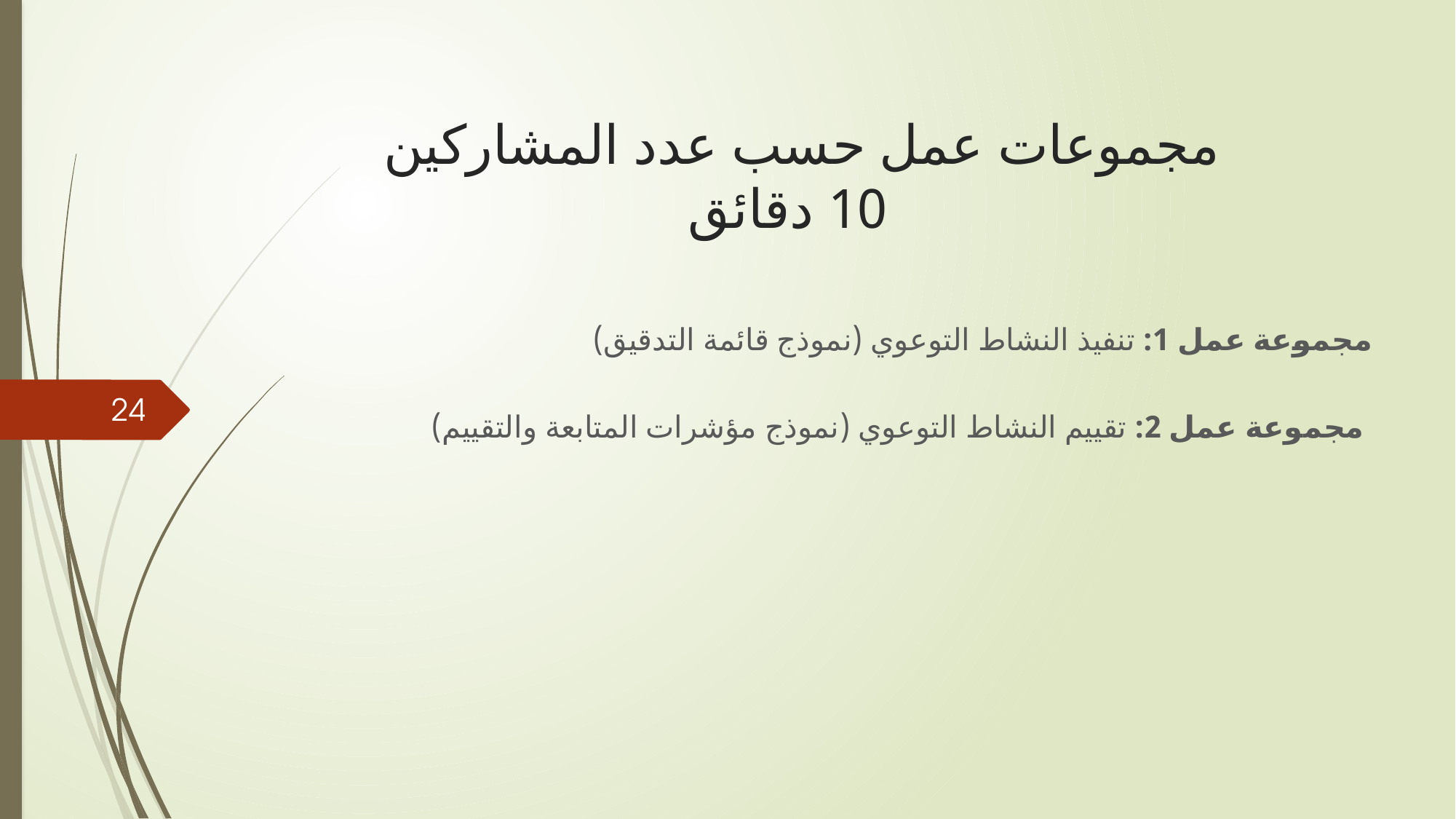

# مجموعات عمل حسب عدد المشاركين 10 دقائق
مجموعة عمل 1: تنفيذ النشاط التوعوي (نموذج قائمة التدقيق)
24
مجموعة عمل 2: تقييم النشاط التوعوي (نموذج مؤشرات المتابعة والتقييم)